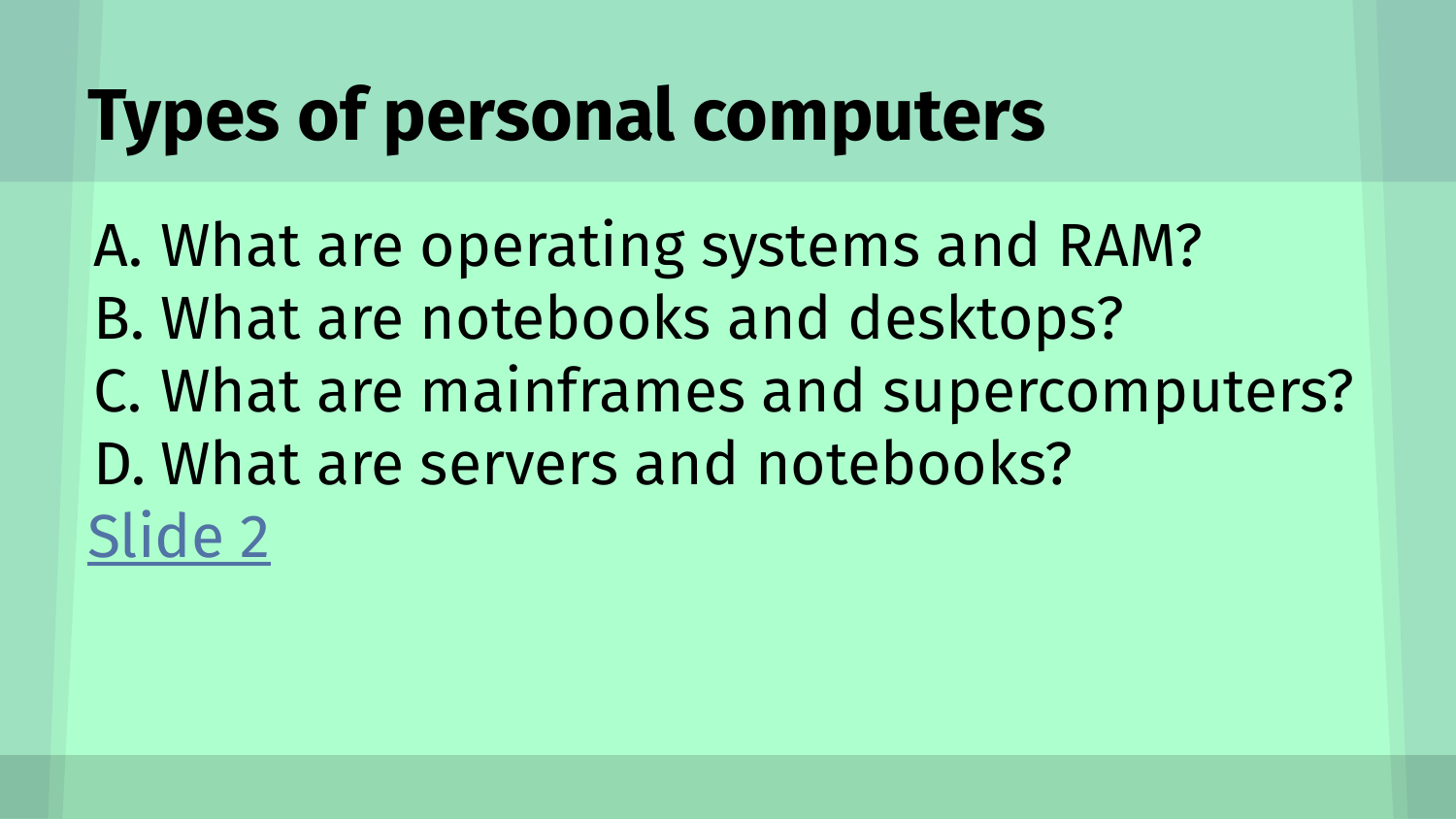

# Types of personal computers
What are operating systems and RAM?
What are notebooks and desktops?
What are mainframes and supercomputers?
What are servers and notebooks?
Slide 2